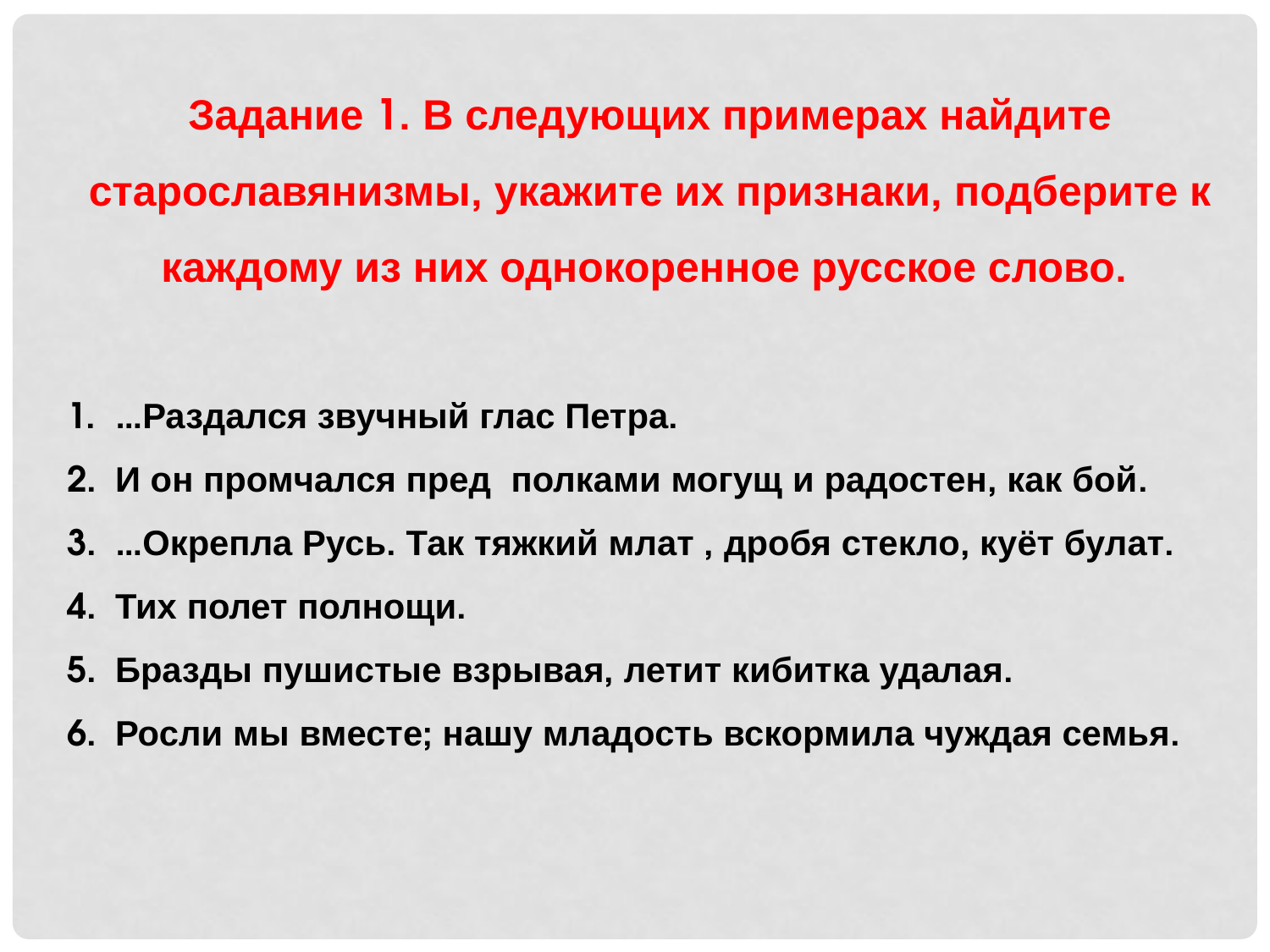

Задание 1. В следующих примерах найдите старославянизмы, укажите их признаки, подберите к каждому из них однокоренное русское слово.
…Раздался звучный глас Петра.
И он промчался пред  полками могущ и радостен, как бой.
…Окрепла Русь. Так тяжкий млат , дробя стекло, куёт булат.
Тих полет полнощи.
Бразды пушистые взрывая, летит кибитка удалая.
Росли мы вместе; нашу младость вскормила чуждая семья.